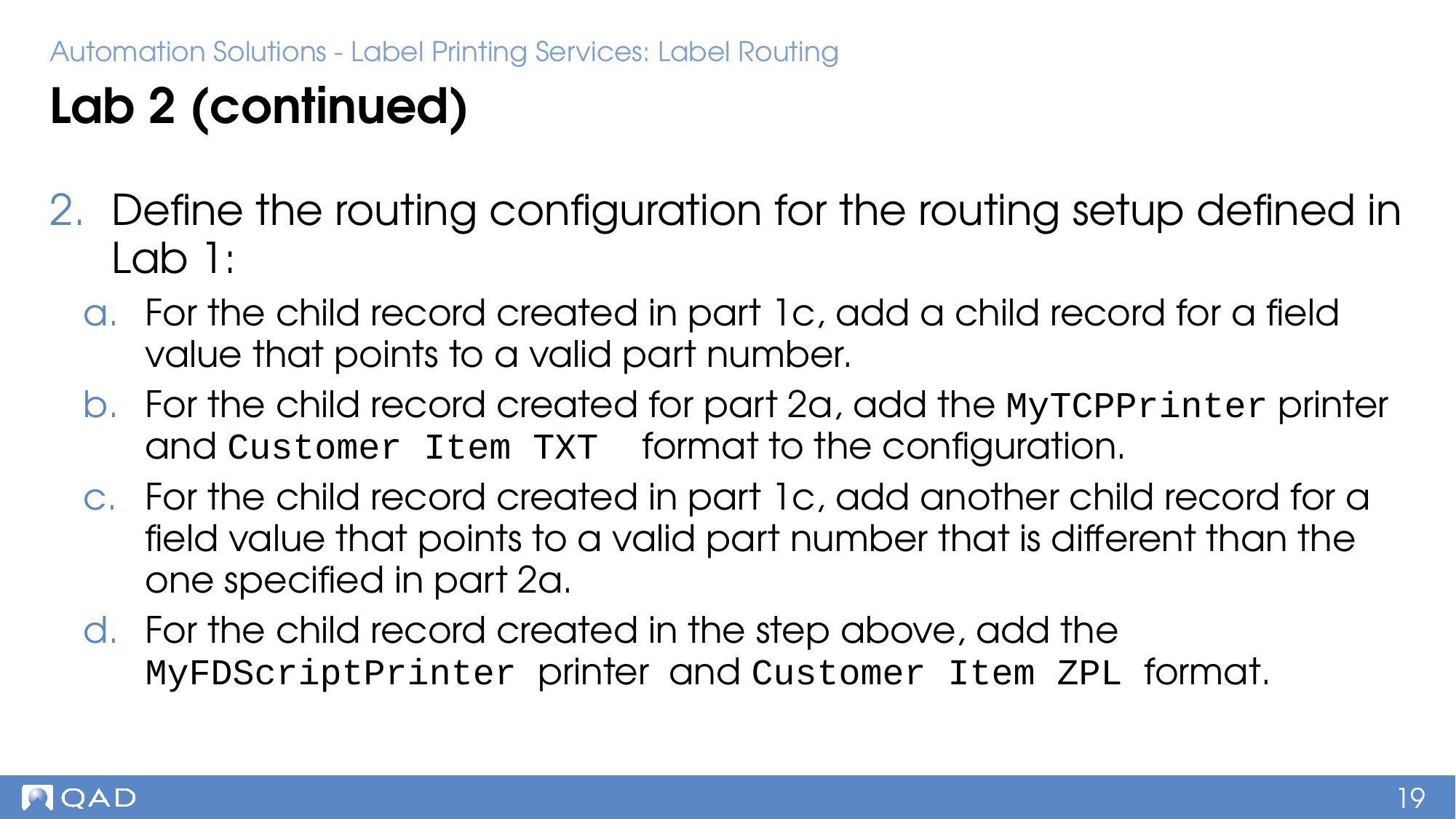

Automation Solutions - Label Printing Services: Label Routing
# Lab 2 (continued)
Define the routing configuration for the routing setup defined in Lab 1:
For the child record created in part 1c, add a child record for a field value that points to a valid part number.
For the child record created for part 2a, add the MyTCPPrinter printer and Customer Item TXT  format to the configuration.
For the child record created in part 1c, add another child record for a field value that points to a valid part number that is different than the one specified in part 2a.
For the child record created in the step above, add the MyFDScriptPrinter printer  and Customer Item ZPL format.

19